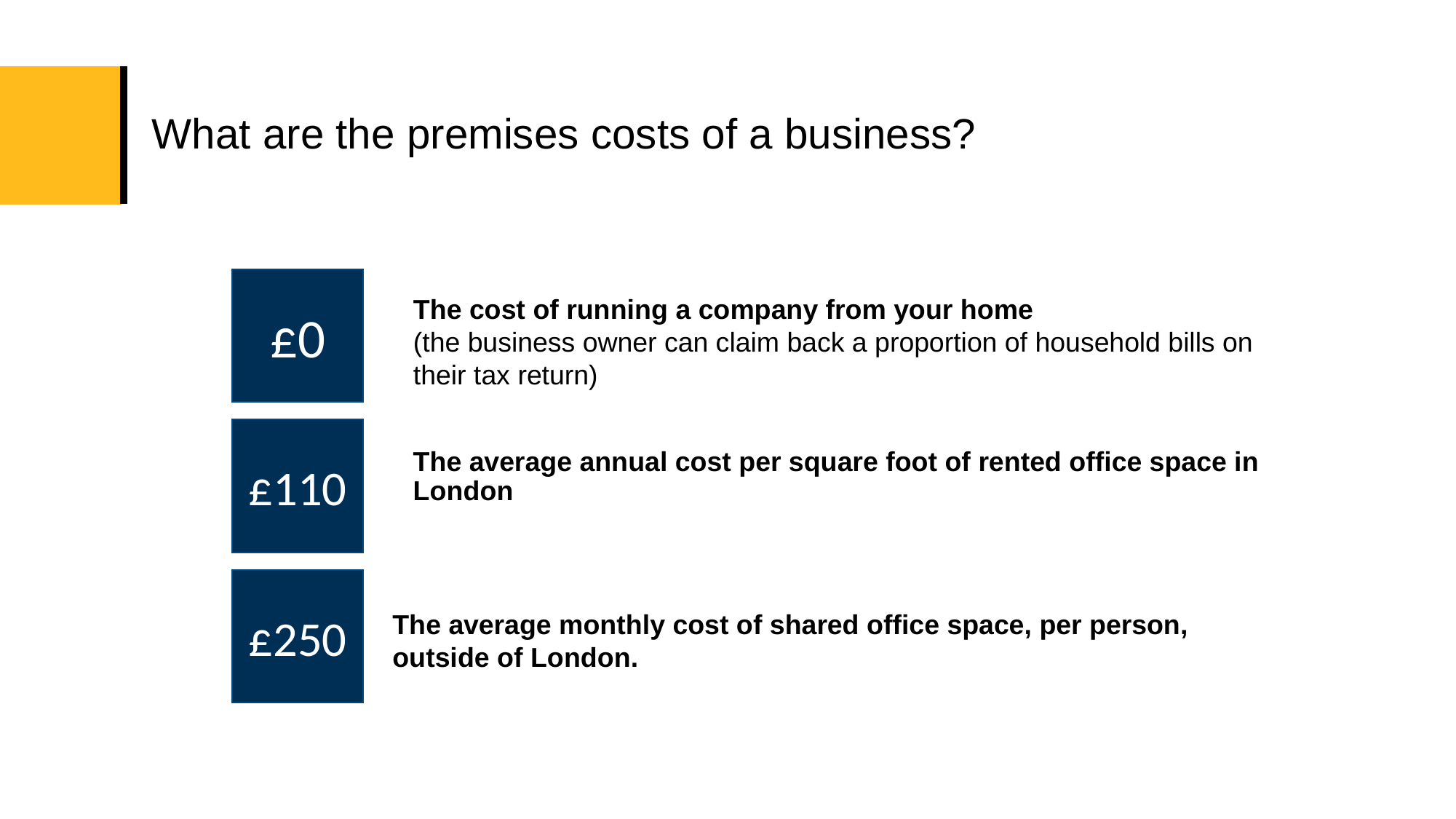

# What are the premises costs of a business?
£0
The cost of running a company from your home
(the business owner can claim back a proportion of household bills on their tax return)
£110
The average annual cost per square foot of rented office space in London
£250
The average monthly cost of shared office space, per person, outside of London.